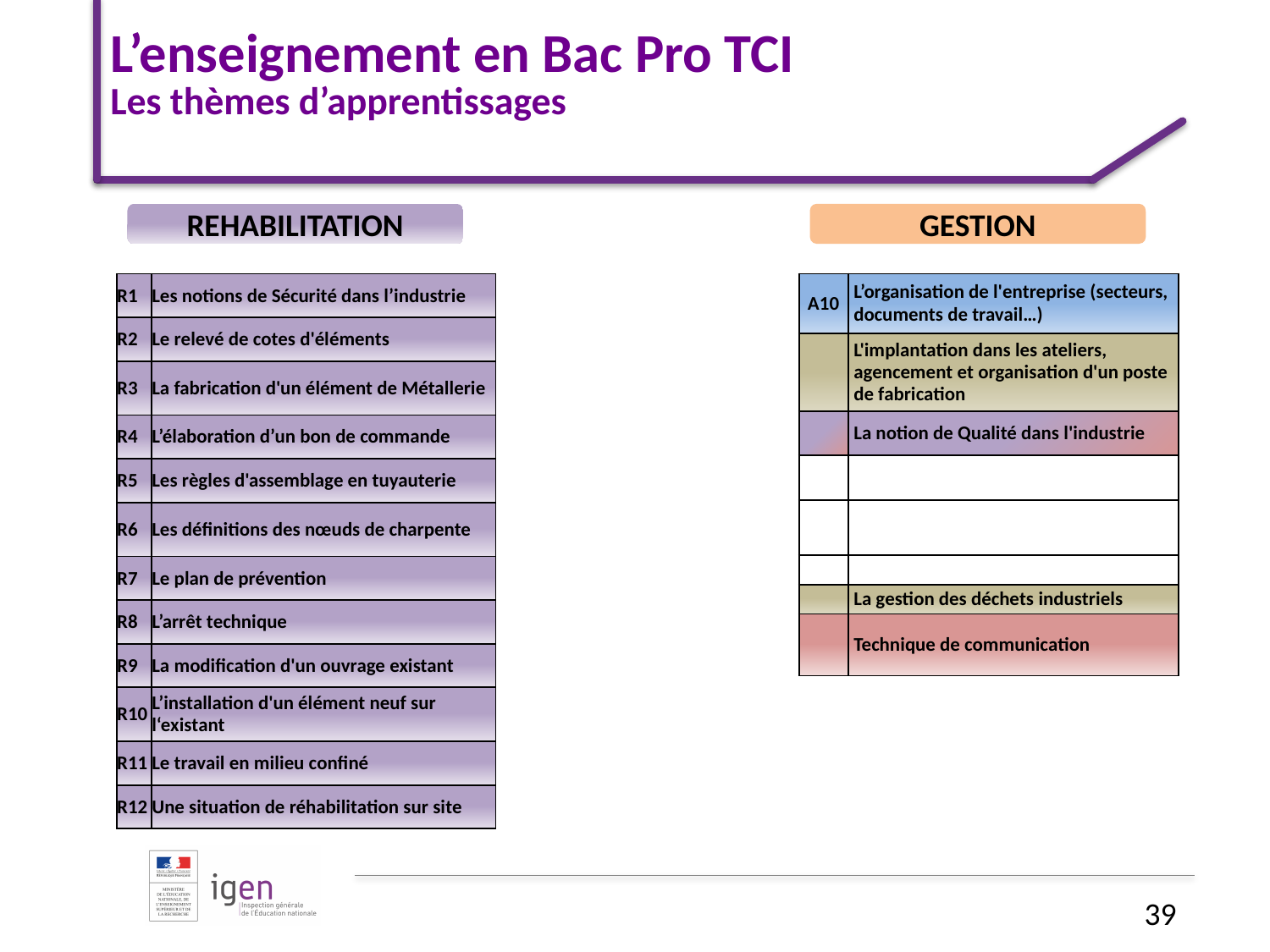

# L’enseignement en Bac Pro TCI Les thèmes d’apprentissages
REHABILITATION
GESTION
| R1 | Les notions de Sécurité dans l’industrie |
| --- | --- |
| R2 | Le relevé de cotes d'éléments |
| R3 | La fabrication d'un élément de Métallerie |
| R4 | L’élaboration d’un bon de commande |
| R5 | Les règles d'assemblage en tuyauterie |
| R6 | Les définitions des nœuds de charpente |
| R7 | Le plan de prévention |
| R8 | L’arrêt technique |
| R9 | La modification d'un ouvrage existant |
| R10 | L’installation d'un élément neuf sur l‘existant |
| R11 | Le travail en milieu confiné |
| R12 | Une situation de réhabilitation sur site |
| G1 | L’organisation de l'entreprise (secteurs, documents de travail…) |
| --- | --- |
| G2 | L'implantation dans les ateliers, agencement et organisation d'un poste de fabrication |
| G3 | La notion de Qualité dans l'industrie |
| G4 | Les notions de coût, Tps de fabrication |
| G5 | La gestion des stocks dans l'entreprise |
| G6 | L’ordonnancement (Pert,Gantt,MRP) |
| G7 | La gestion des déchets l'industriels |
| G8 | Les graphes ( processus, montage, etc.) |
| A10 | L’organisation de l'entreprise (secteurs, documents de travail…) |
| --- | --- |
|  | L'implantation dans les ateliers, agencement et organisation d'un poste de fabrication |
|  | La notion de Qualité dans l'industrie |
|  |  |
|  |  |
|  |  |
|  | La gestion des déchets industriels |
|  | Technique de communication |
39